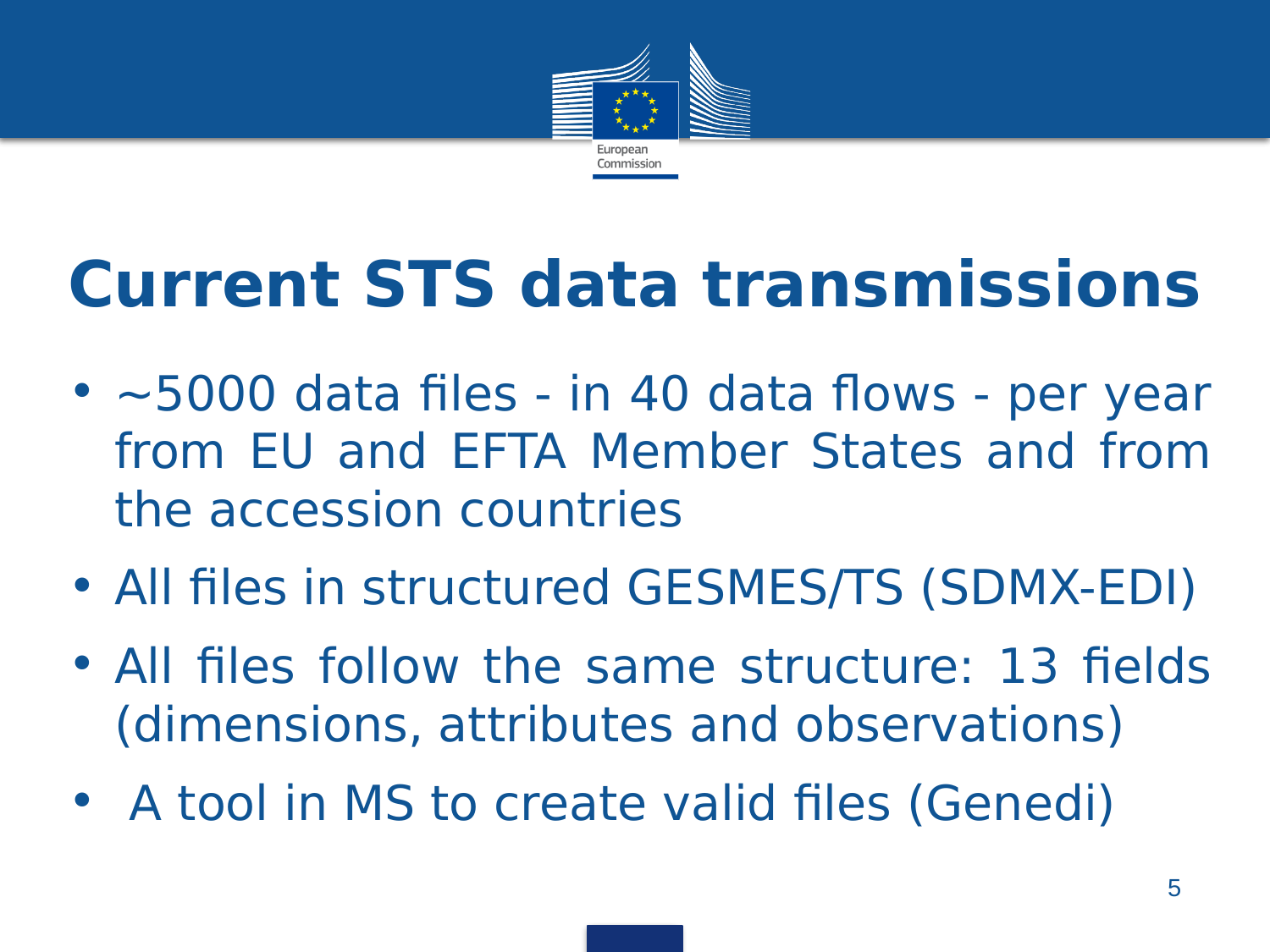

# Current STS data transmissions
~5000 data files - in 40 data flows - per year from EU and EFTA Member States and from the accession countries
All files in structured GESMES/TS (SDMX-EDI)
All files follow the same structure: 13 fields (dimensions, attributes and observations)
 A tool in MS to create valid files (Genedi)

5